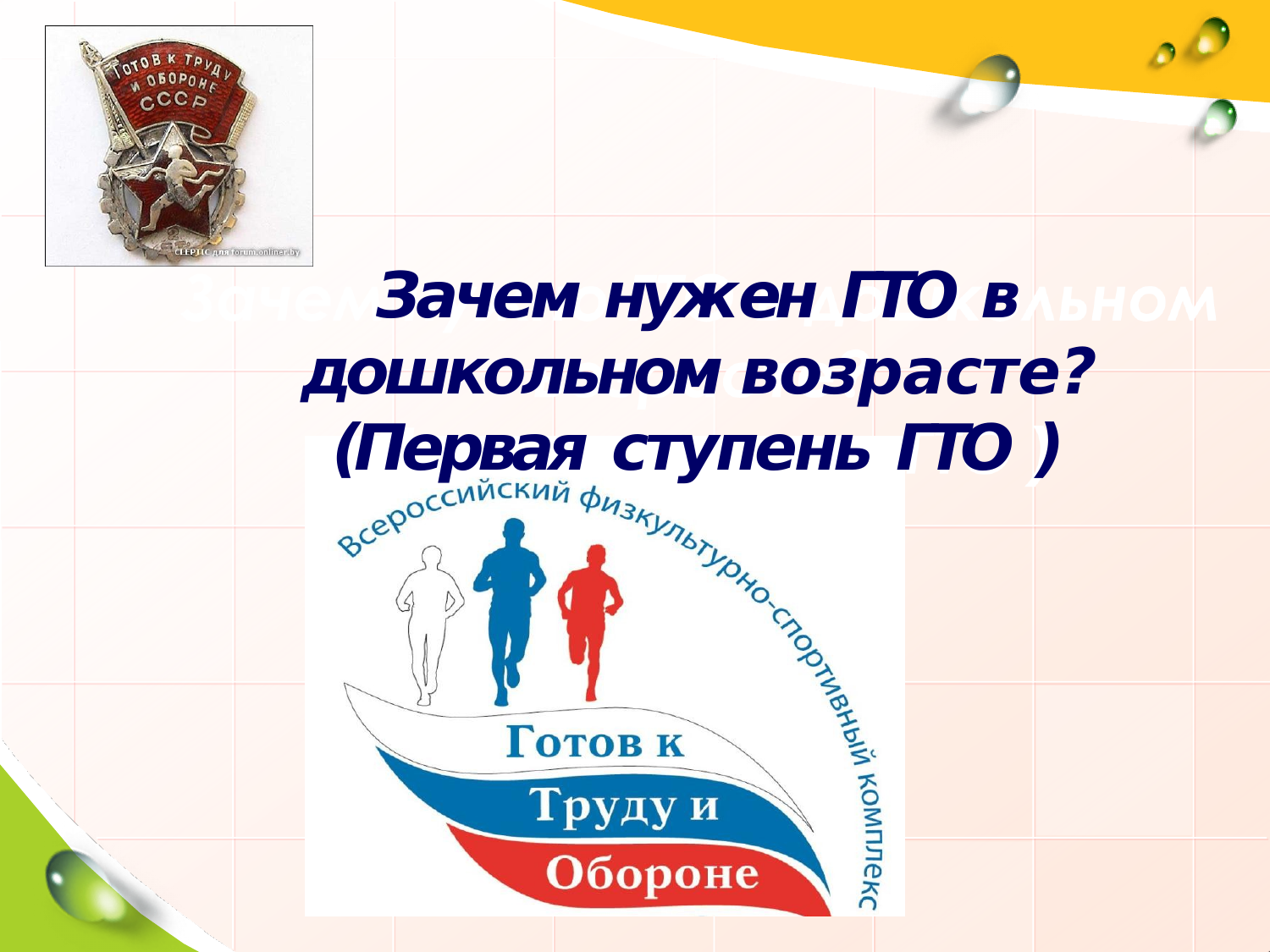

# Зачем нужен ГТО в дошкольном возрасте?
(Первая ступень ГТО )